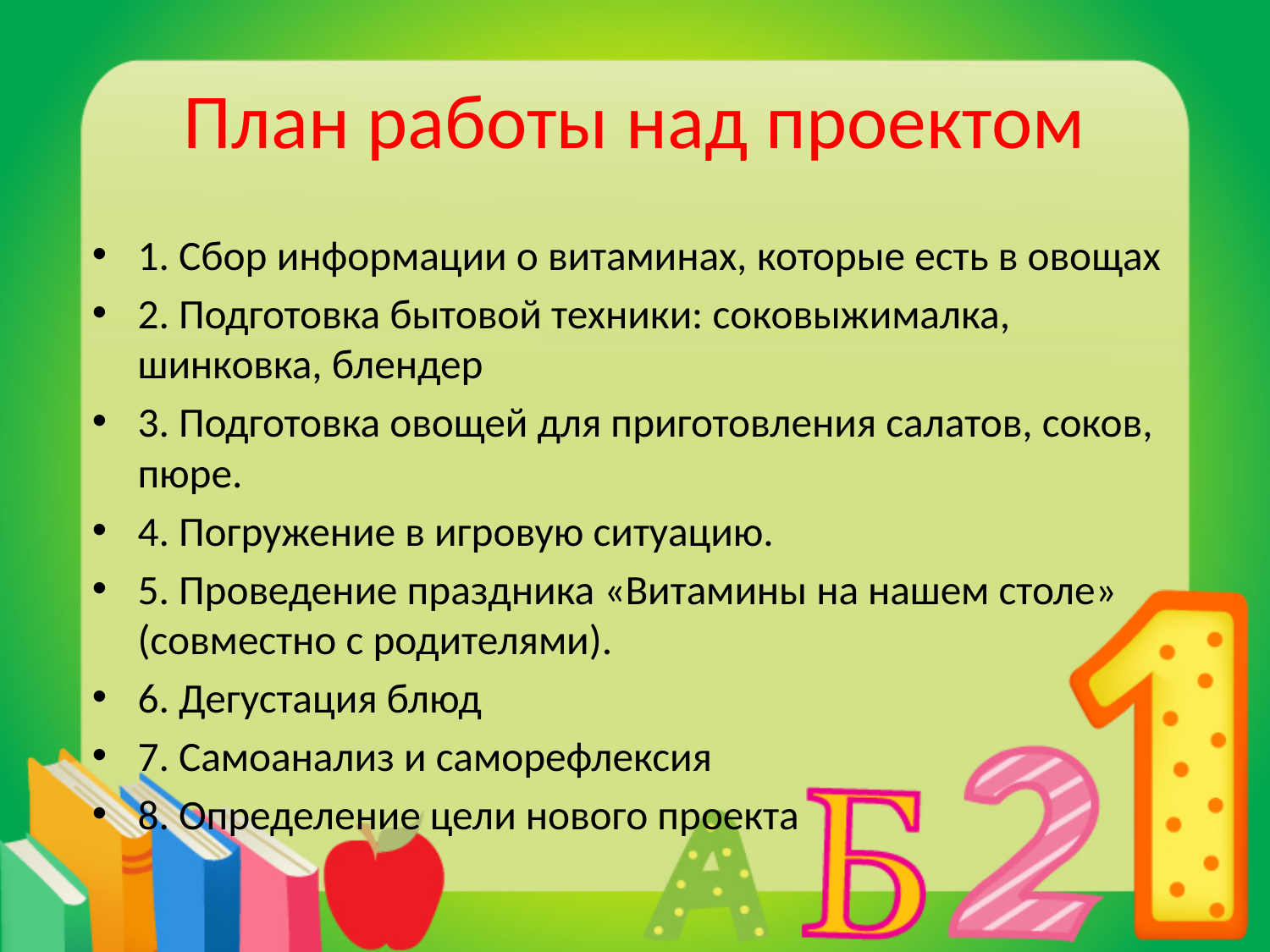

# План работы над проектом
1. Сбор информации о витаминах, которые есть в овощах
2. Подготовка бытовой техники: соковыжималка, шинковка, блендер
3. Подготовка овощей для приготовления салатов, соков, пюре.
4. Погружение в игровую ситуацию.
5. Проведение праздника «Витамины на нашем столе» (совместно с родителями).
6. Дегустация блюд
7. Самоанализ и саморефлексия
8. Определение цели нового проекта